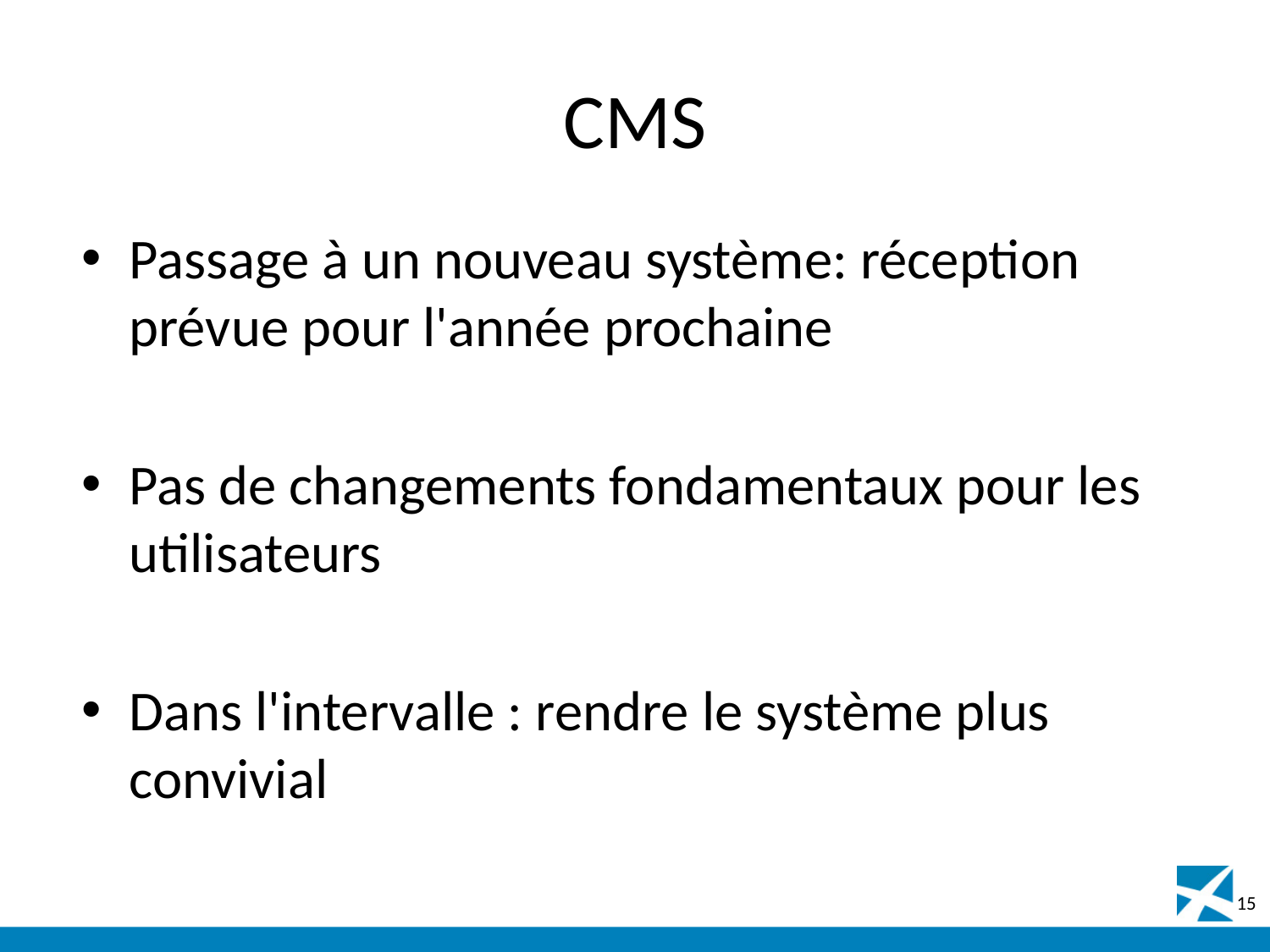

# CMS
Passage à un nouveau système: réception prévue pour l'année prochaine

Pas de changements fondamentaux pour les utilisateurs

Dans l'intervalle : rendre le système plus convivial